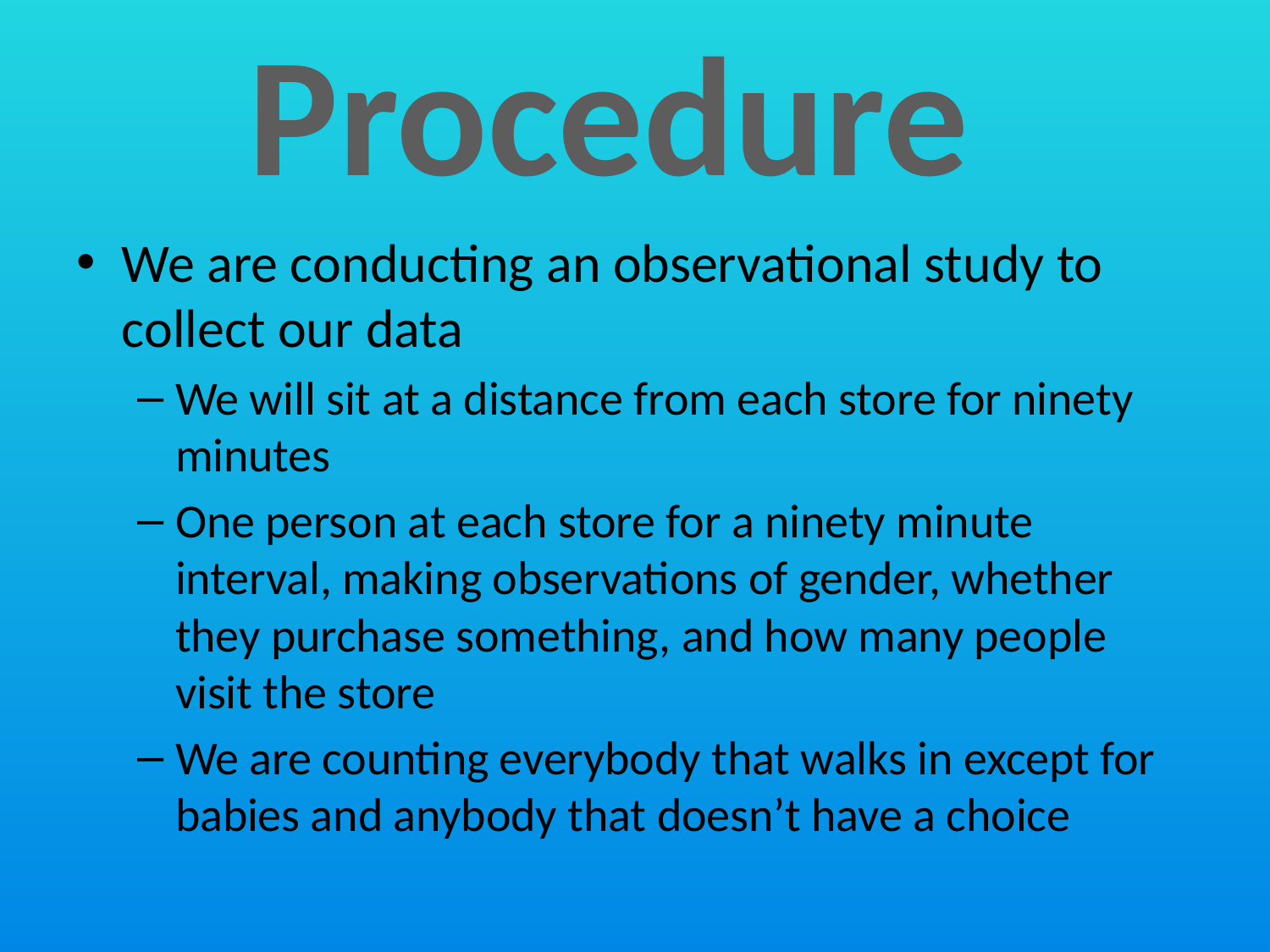

Procedure
We are conducting an observational study to collect our data
We will sit at a distance from each store for ninety minutes
One person at each store for a ninety minute interval, making observations of gender, whether they purchase something, and how many people visit the store
We are counting everybody that walks in except for babies and anybody that doesn’t have a choice